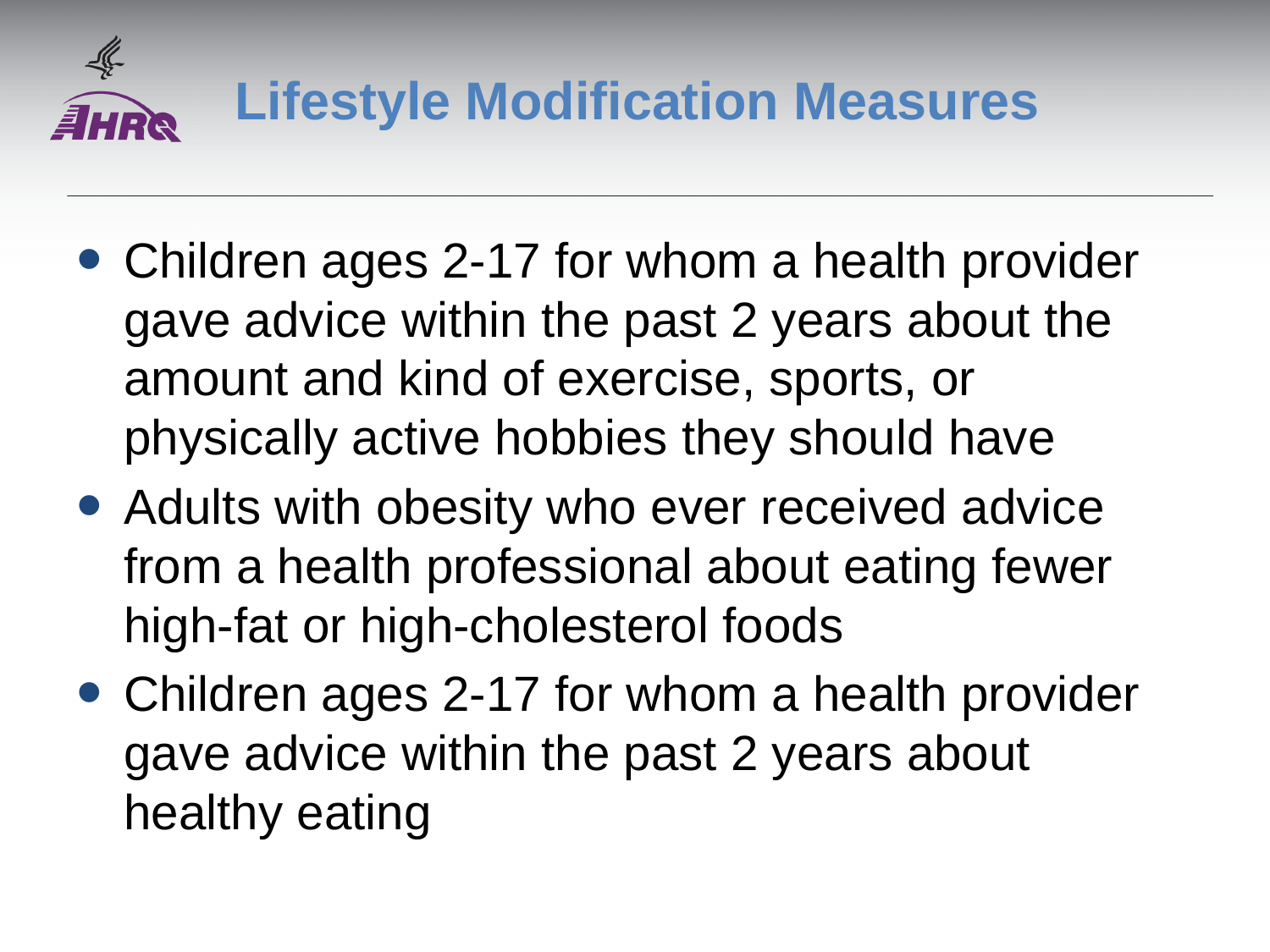

# Lifestyle Modification Measures
Children ages 2-17 for whom a health provider gave advice within the past 2 years about the amount and kind of exercise, sports, or physically active hobbies they should have
Adults with obesity who ever received advice from a health professional about eating fewer high-fat or high-cholesterol foods
Children ages 2-17 for whom a health provider gave advice within the past 2 years about healthy eating